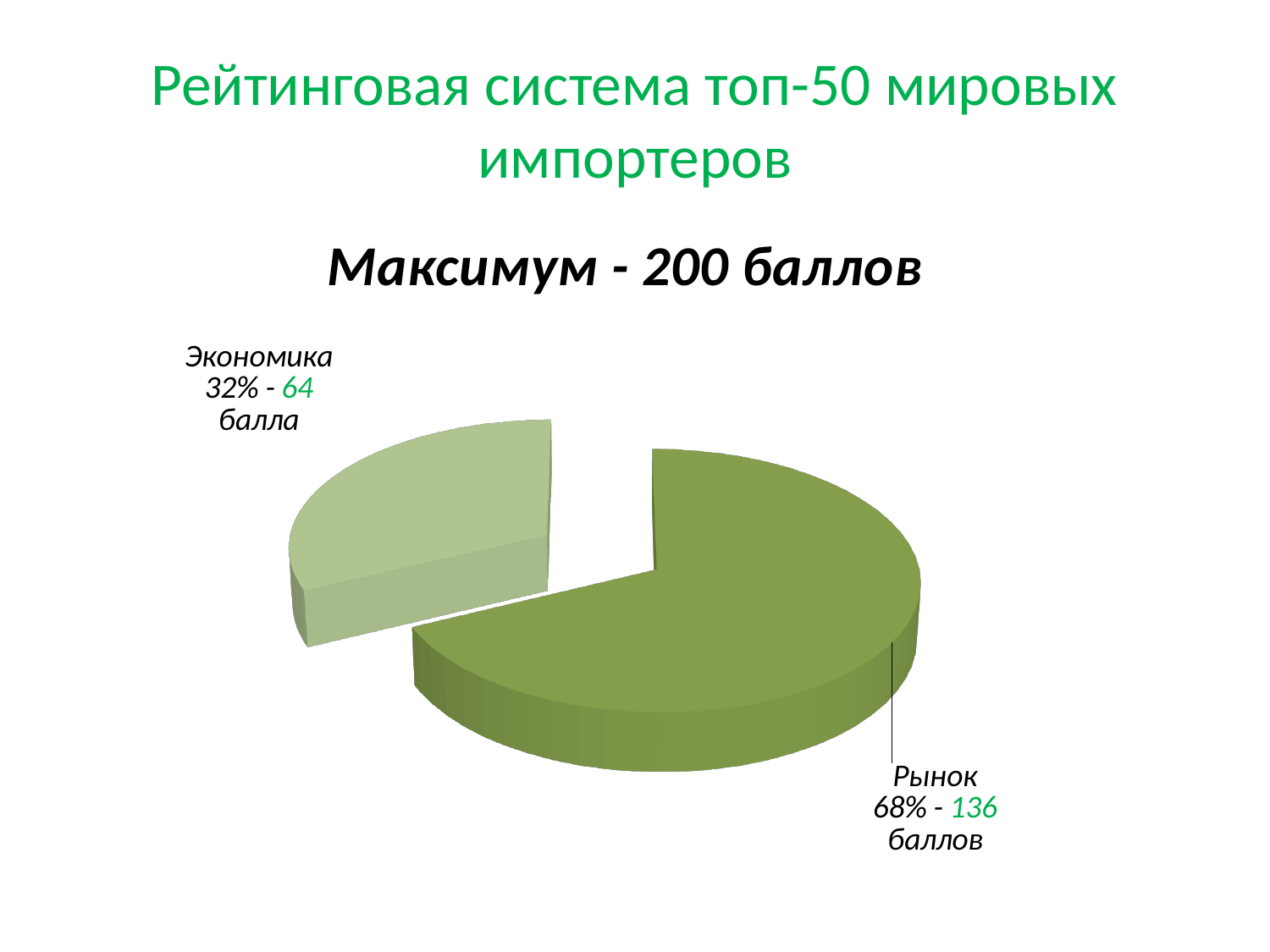

# Рейтинговая система топ-50 мировых импортеров

[unsupported chart]